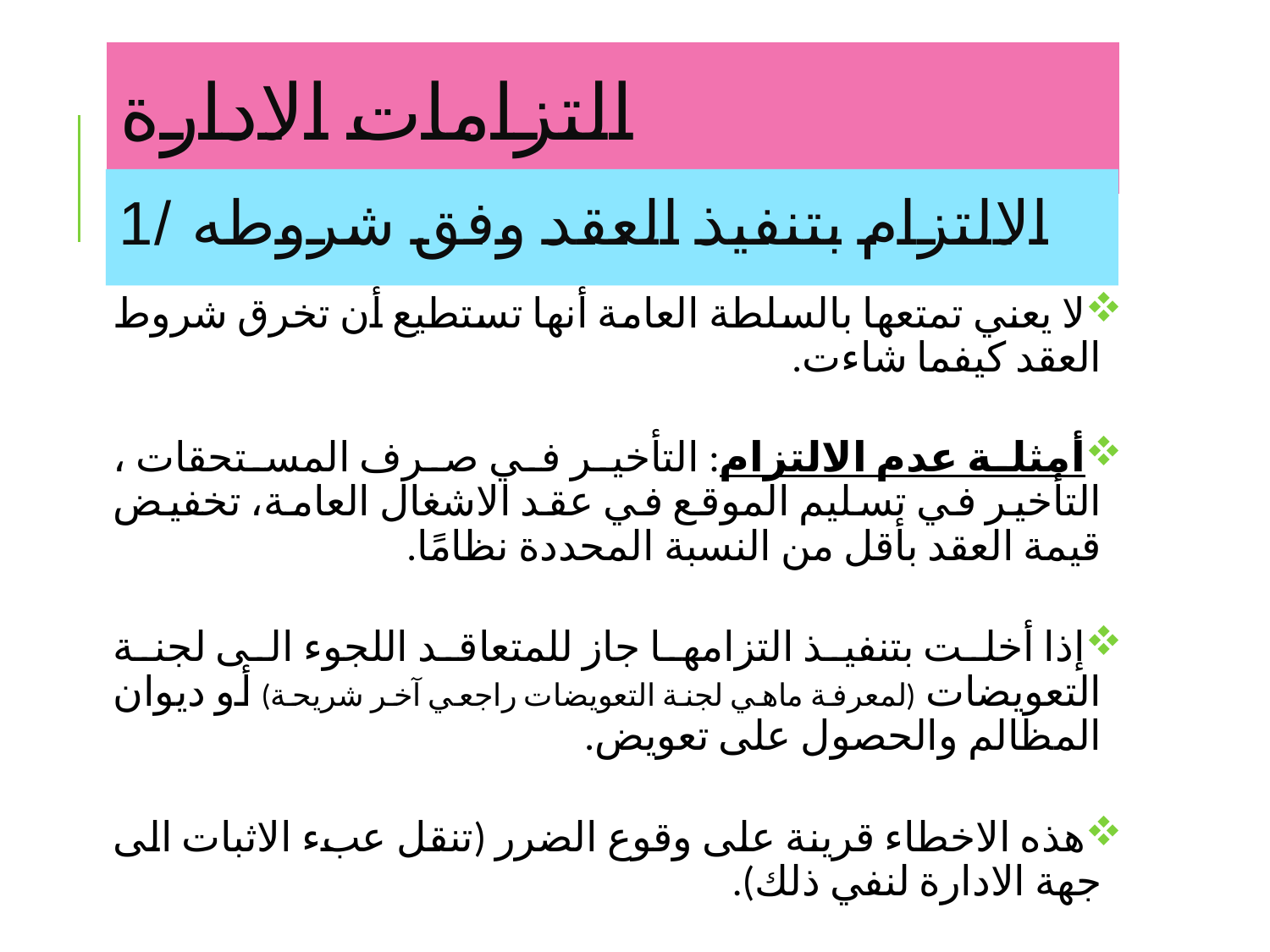

# التزامات الادارة
1/ الالتزام بتنفيذ العقد وفق شروطه
لا يعني تمتعها بالسلطة العامة أنها تستطيع أن تخرق شروط العقد كيفما شاءت.

أمثلة عدم الالتزام: التأخير في صرف المستحقات ، التأخير في تسليم الموقع في عقد الاشغال العامة، تخفيض قيمة العقد بأقل من النسبة المحددة نظامًا.

إذا أخلت بتنفيذ التزامها جاز للمتعاقد اللجوء الى لجنة التعويضات (لمعرفة ماهي لجنة التعويضات راجعي آخر شريحة) أو ديوان المظالم والحصول على تعويض.

هذه الاخطاء قرينة على وقوع الضرر (تنقل عبء الاثبات الى جهة الادارة لنفي ذلك).